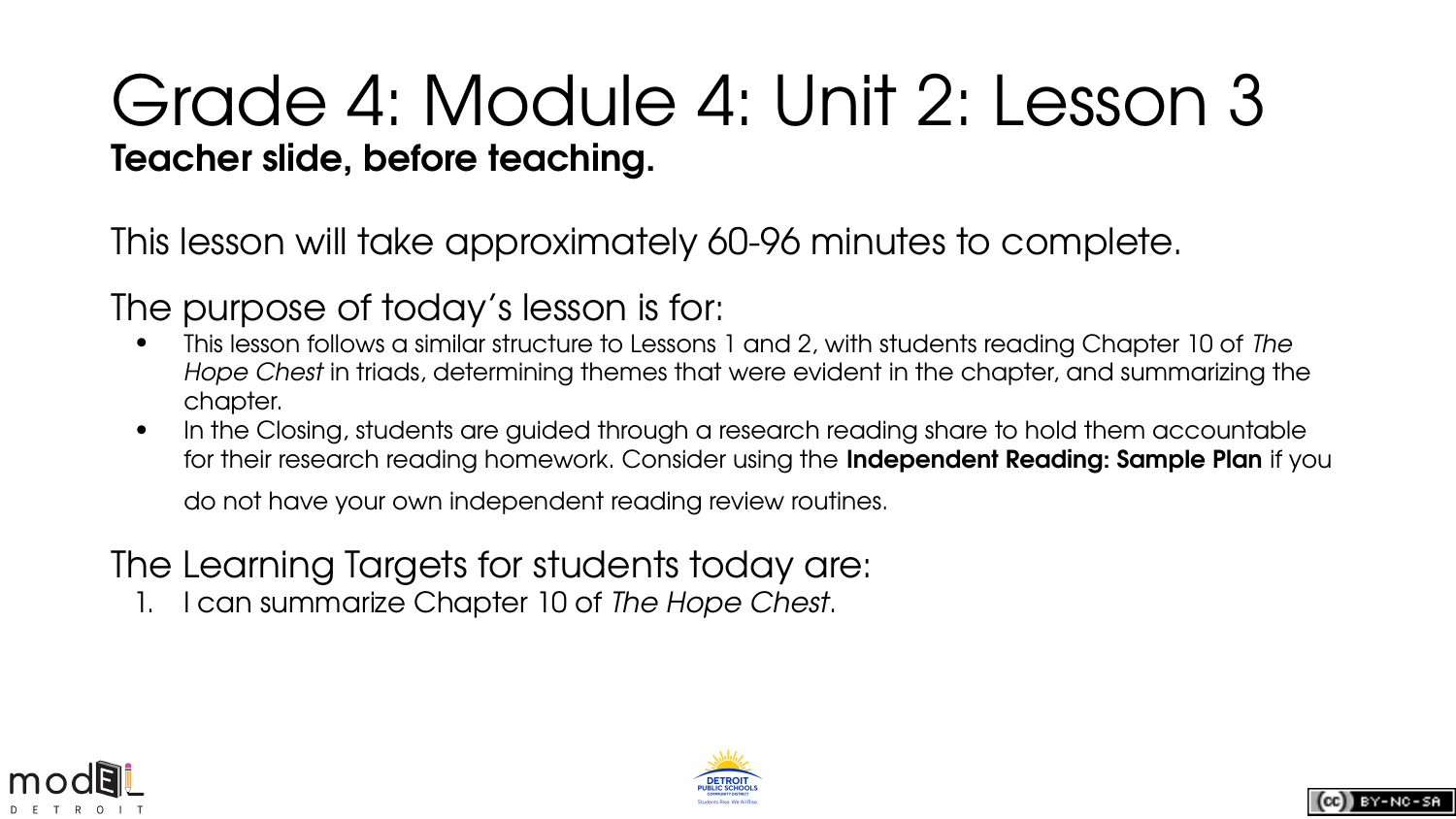

# Grade 4: Module 4: Unit 2: Lesson 3
Teacher slide, before teaching.
This lesson will take approximately 60-96 minutes to complete.

The purpose of today’s lesson is for:
This lesson follows a similar structure to Lessons 1 and 2, with students reading Chapter 10 of The Hope Chest in triads, determining themes that were evident in the chapter, and summarizing the chapter.
In the Closing, students are guided through a research reading share to hold them accountable for their research reading homework. Consider using the Independent Reading: Sample Plan if you do not have your own independent reading review routines.

The Learning Targets for students today are:
I can summarize Chapter 10 of The Hope Chest.